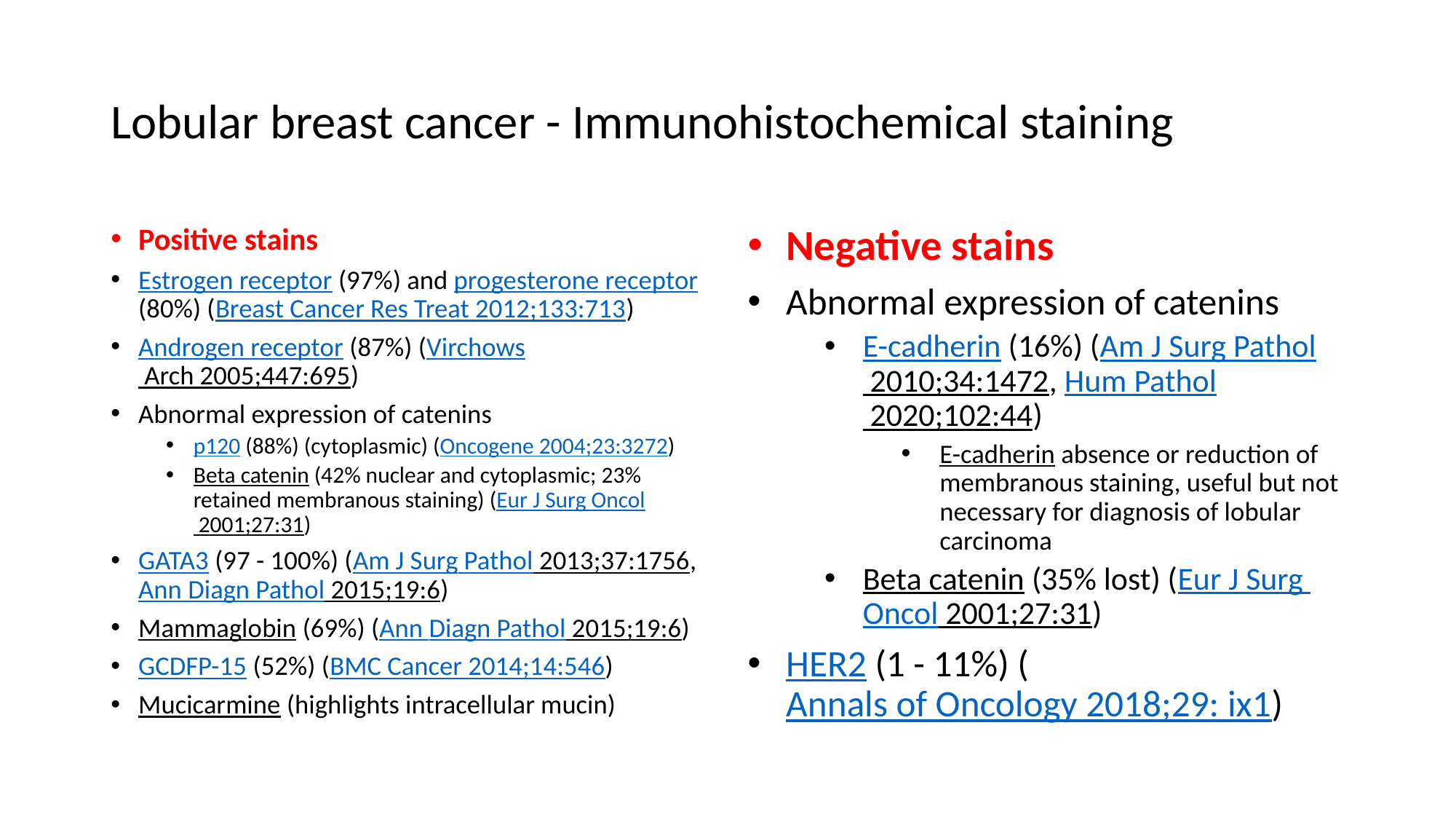

# Lobular breast cancer - Immunohistochemical staining
Positive stains
Estrogen receptor (97%) and progesterone receptor (80%) (Breast Cancer Res Treat 2012;133:713)
Androgen receptor (87%) (Virchows Arch 2005;447:695)
Abnormal expression of catenins
p120 (88%) (cytoplasmic) (Oncogene 2004;23:3272)
Beta catenin (42% nuclear and cytoplasmic; 23% retained membranous staining) (Eur J Surg Oncol 2001;27:31)
GATA3 (97 - 100%) (Am J Surg Pathol 2013;37:1756, Ann Diagn Pathol 2015;19:6)
Mammaglobin (69%) (Ann Diagn Pathol 2015;19:6)
GCDFP-15 (52%) (BMC Cancer 2014;14:546)
Mucicarmine (highlights intracellular mucin)
Negative stains
Abnormal expression of catenins
E-cadherin (16%) (Am J Surg Pathol 2010;34:1472, Hum Pathol 2020;102:44)
E-cadherin absence or reduction of membranous staining, useful but not necessary for diagnosis of lobular carcinoma
Beta catenin (35% lost) (Eur J Surg Oncol 2001;27:31)
HER2 (1 - 11%) (Annals of Oncology 2018;29: ix1)